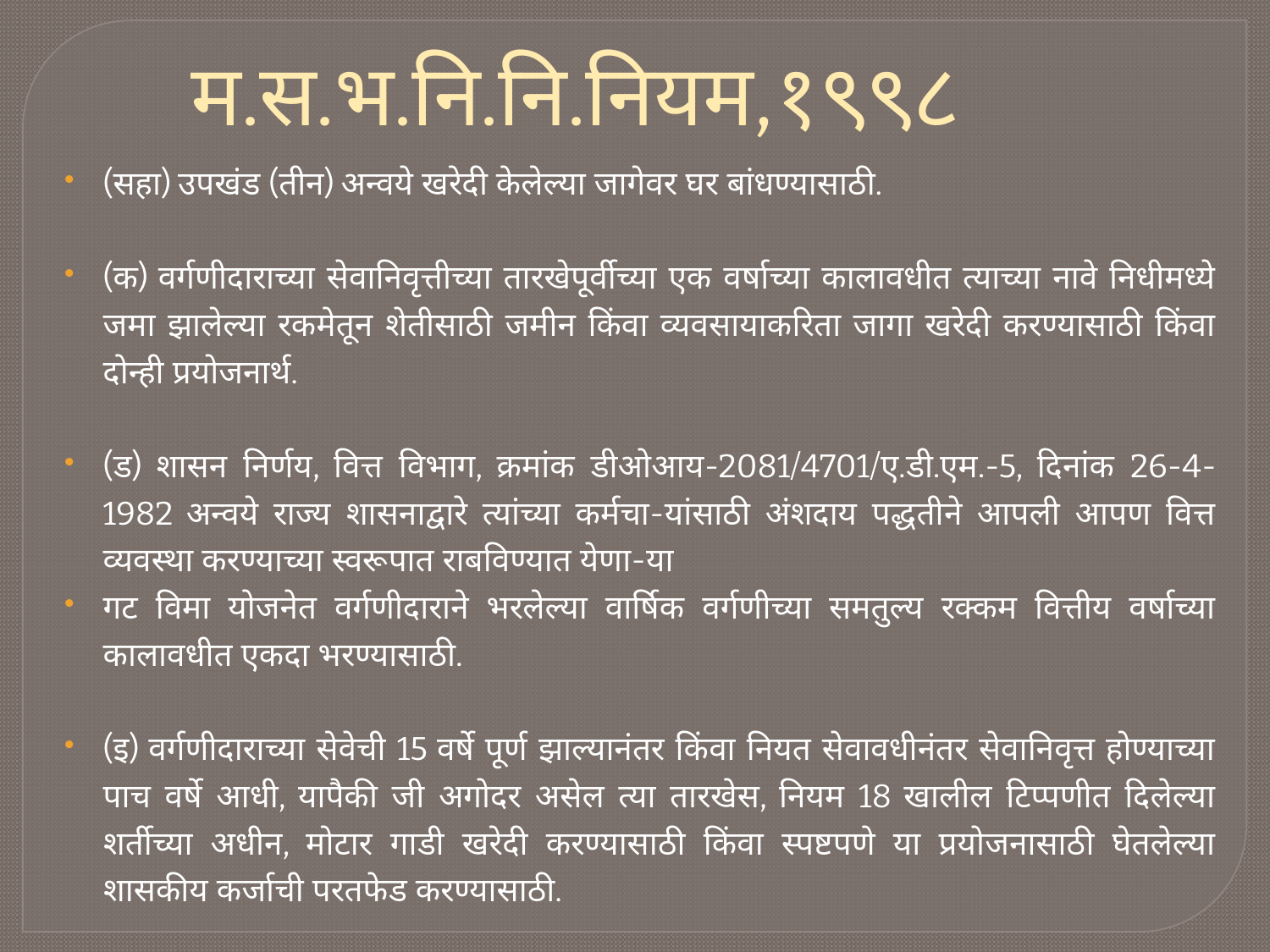

म.स.भ.नि.नि.नियम,१९९८
(सहा) उपखंड (तीन) अन्वये खरेदी केलेल्या जागेवर घर बांधण्यासाठी.

(क) वर्गणीदाराच्या सेवानिवृत्तीच्या तारखेपूर्वीच्या एक वर्षाच्या कालावधीत त्याच्या नावे निधीमध्ये जमा झालेल्या रकमेतून शेतीसाठी जमीन किंवा व्यवसायाकरिता जागा खरेदी करण्यासाठी किंवा दोन्ही प्रयोजनार्थ.

(ड) शासन निर्णय, वित्त विभाग, क्रमांक डीओआय-2081/4701/ए.डी.एम.-5, दिनांक 26-4-1982 अन्वये राज्य शासनाद्वारे त्यांच्या कर्मचा-यांसाठी अंशदाय पद्धतीने आपली आपण वित्त व्यवस्था करण्याच्या स्वरूपात राबविण्यात येणा-या
गट विमा योजनेत वर्गणीदाराने भरलेल्या वार्षिक वर्गणीच्या समतुल्य रक्कम वित्तीय वर्षाच्या कालावधीत एकदा भरण्यासाठी.

(इ) वर्गणीदाराच्या सेवेची 15 वर्षे पूर्ण झाल्यानंतर किंवा नियत सेवावधीनंतर सेवानिवृत्त होण्याच्या पाच वर्षे आधी, यापैकी जी अगोदर असेल त्या तारखेस, नियम 18 खालील टिप्पणीत दिलेल्या शर्तीच्या अधीन, मोटार गाडी खरेदी करण्यासाठी किंवा स्पष्टपणे या प्रयोजनासाठी घेतलेल्या शासकीय कर्जाची परतफेड करण्यासाठी.